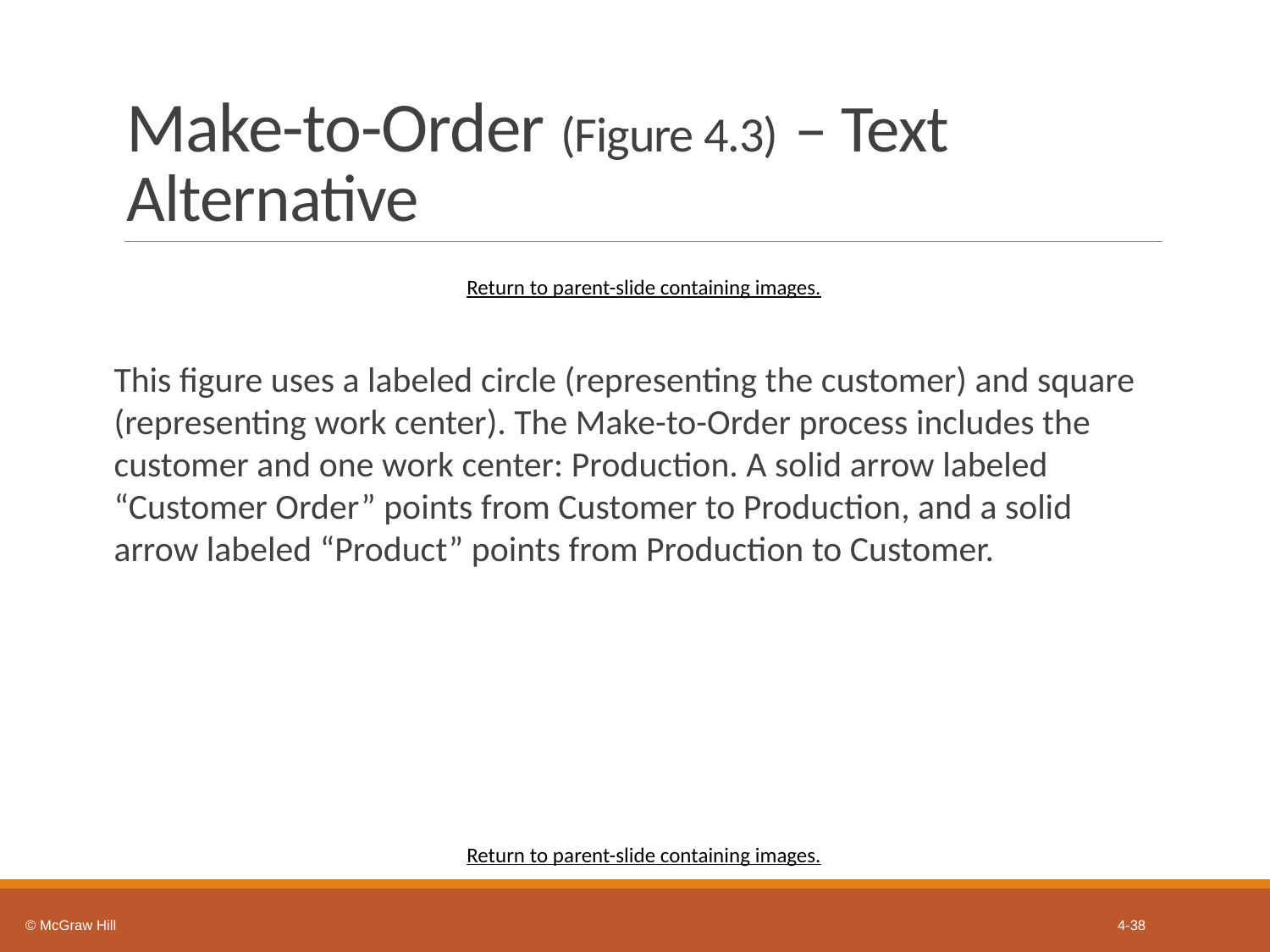

# Make-to-Order (Figure 4.3) – Text Alternative
Return to parent-slide containing images.
This figure uses a labeled circle (representing the customer) and square (representing work center). The Make-to-Order process includes the customer and one work center: Production. A solid arrow labeled “Customer Order” points from Customer to Production, and a solid arrow labeled “Product” points from Production to Customer.
Return to parent-slide containing images.